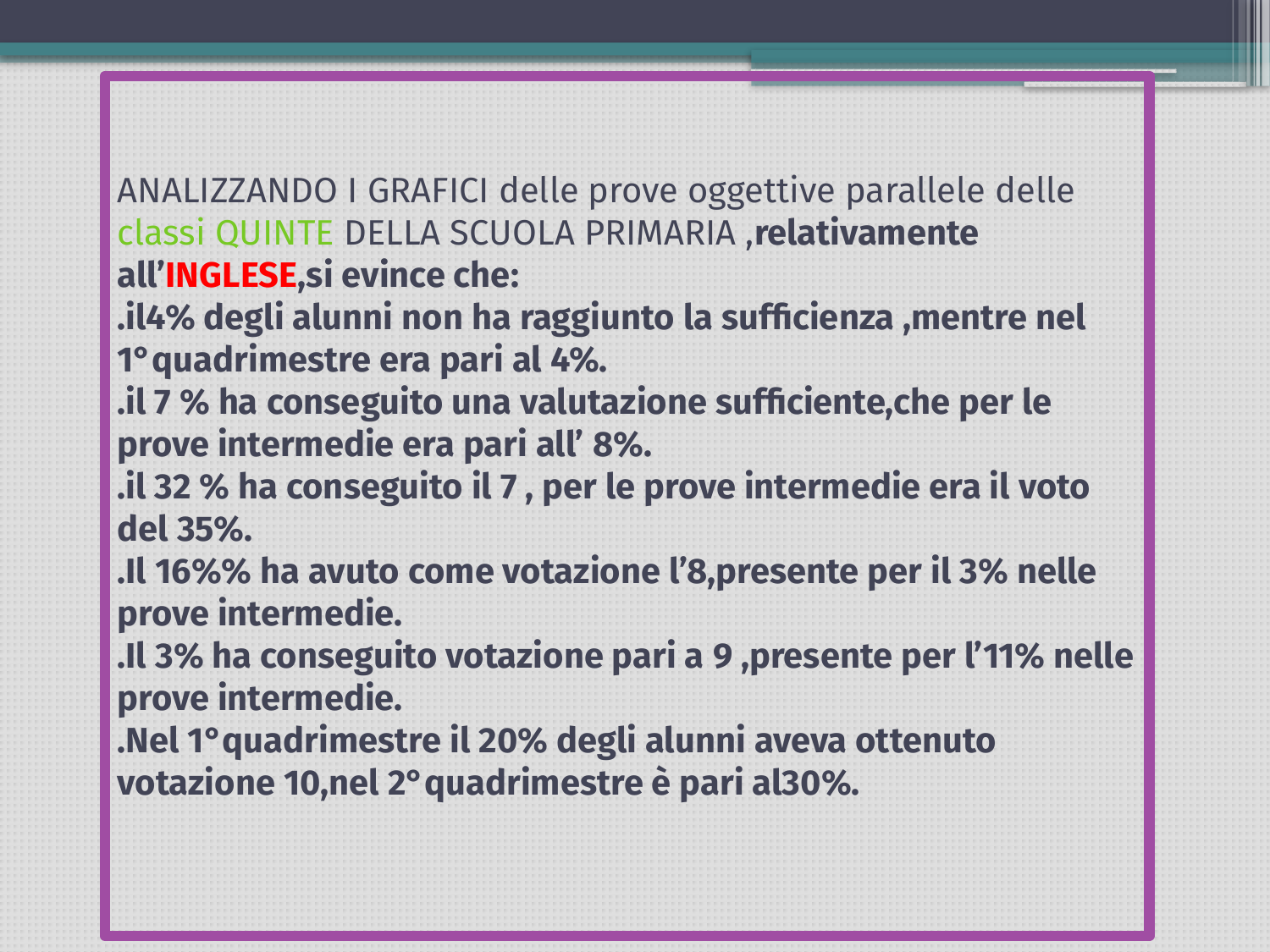

# ANALIZZANDO I GRAFICI delle prove oggettive parallele delle classi QUINTE DELLA SCUOLA PRIMARIA ,relativamente all’INGLESE,si evince che: .il4% degli alunni non ha raggiunto la sufficienza ,mentre nel 1°quadrimestre era pari al 4%. .il 7 % ha conseguito una valutazione sufficiente,che per le prove intermedie era pari all’ 8%. .il 32 % ha conseguito il 7 , per le prove intermedie era il voto del 35%. .Il 16%% ha avuto come votazione l’8,presente per il 3% nelle prove intermedie. .Il 3% ha conseguito votazione pari a 9 ,presente per l’11% nelle prove intermedie. .Nel 1°quadrimestre il 20% degli alunni aveva ottenuto votazione 10,nel 2°quadrimestre è pari al30%.